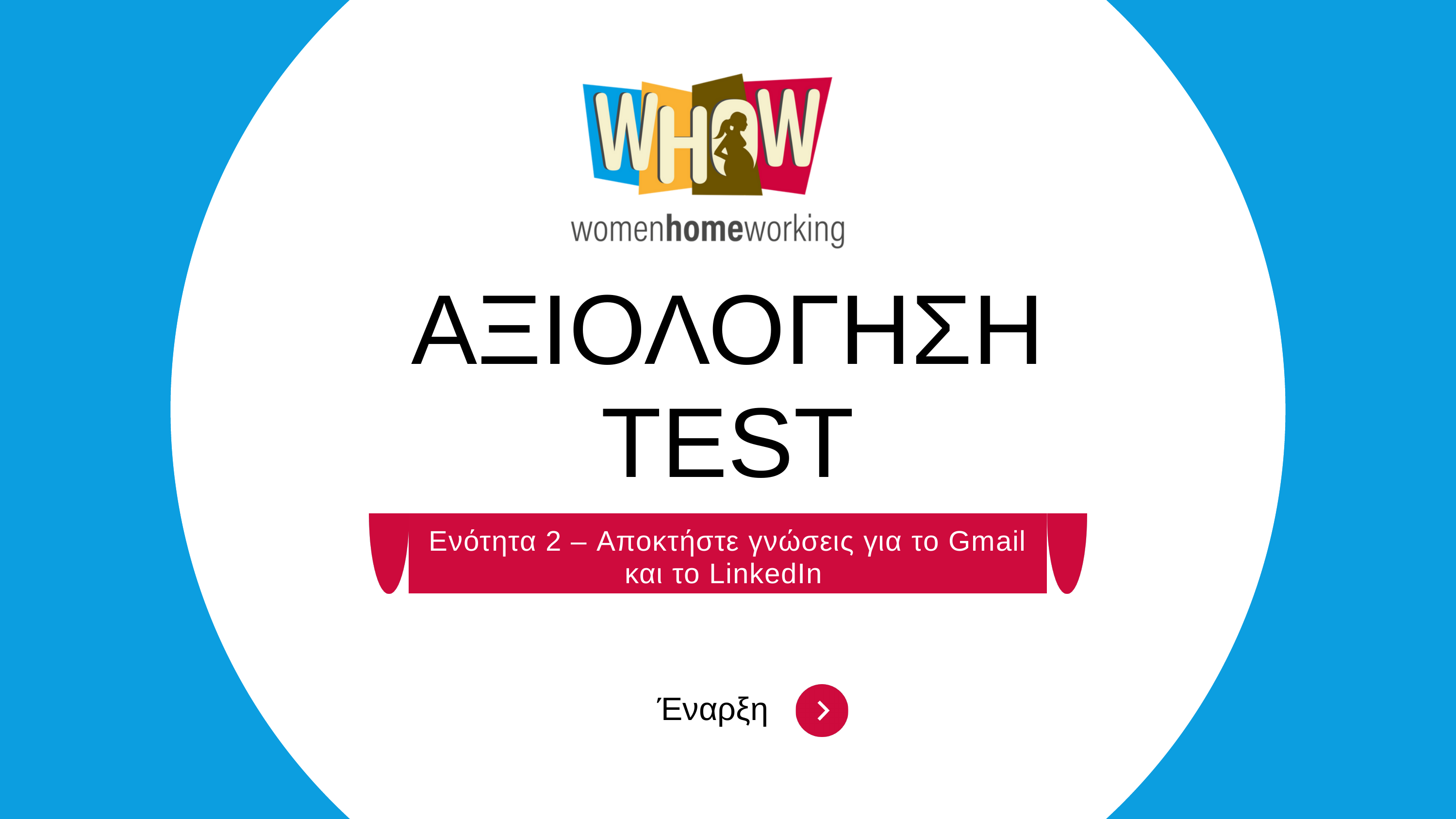

ΑΞΙΟΛΟΓΗΣΗ
TEST

Ενότητα 2 – Αποκτήστε γνώσεις για το Gmail και το LinkedIn

Έναρξη